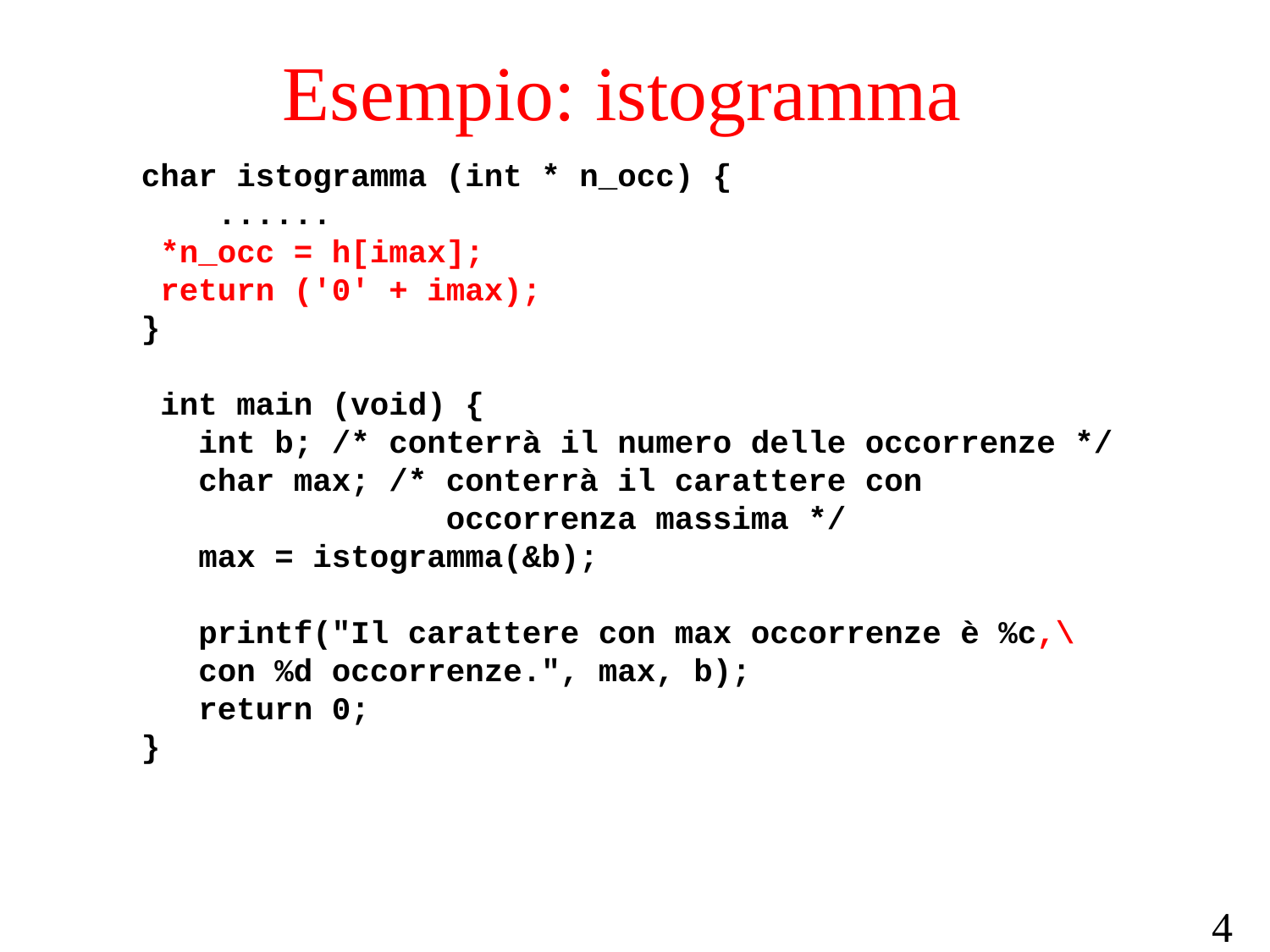

# Esempio: istogramma

char istogramma (int * n_occ) {
    ......
 *n_occ = h[imax];
 return ('0' + imax);
}

 int main (void) {
   int b; /* conterrà il numero delle occorrenze */
   char max; /* conterrà il carattere con
                occorrenza massima */
   max = istogramma(&b);

   printf("Il carattere con max occorrenze è %c,\
   con %d occorrenze.", max, b);
   return 0;
}

44